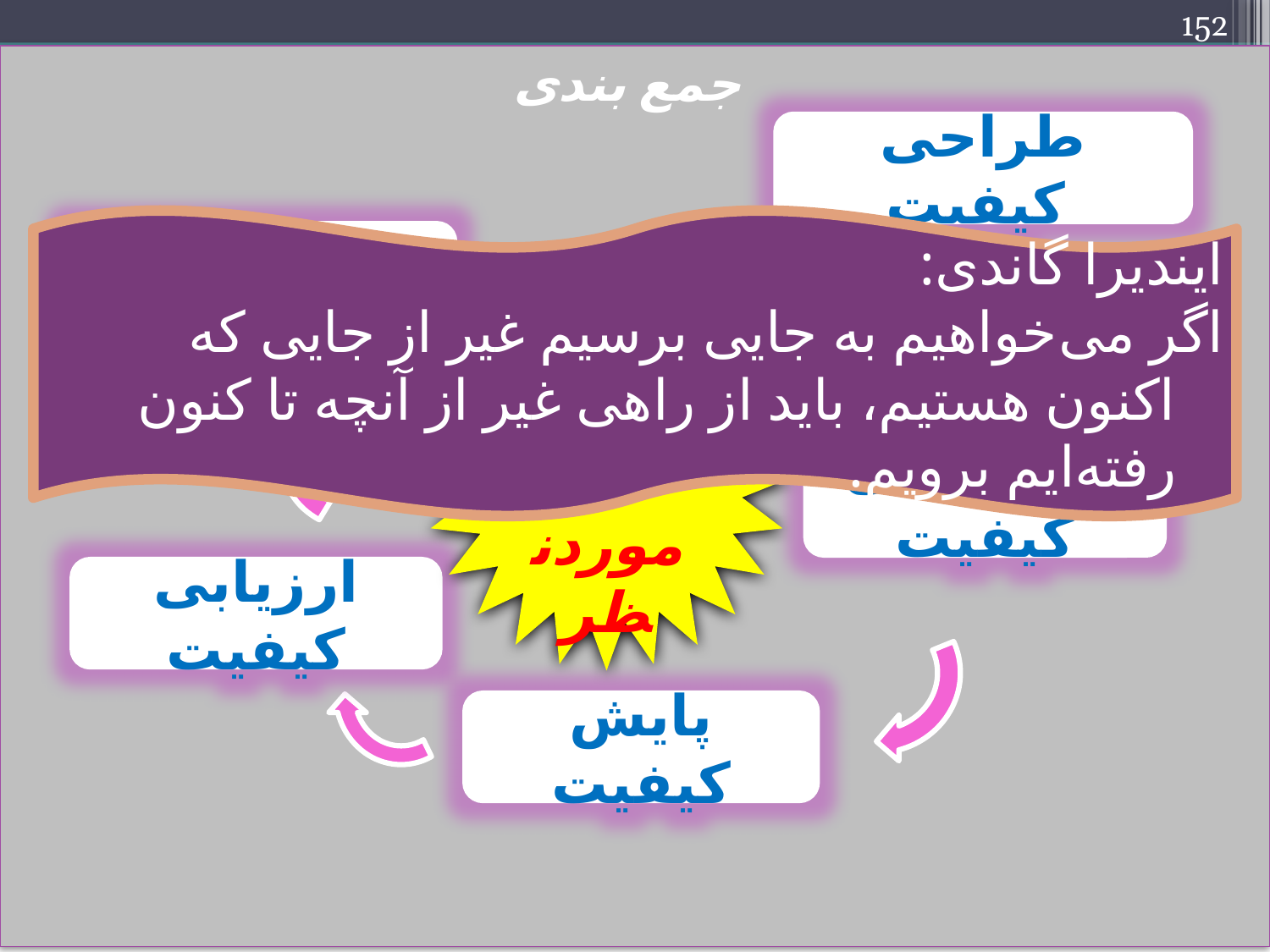

152
جمع بندی

طراحی کیفیت
ایندیرا گاندی:
	اگر می‌خواهیم به جایی برسیم غیر از جایی که اکنون هستیم، باید از راهی غیر از آنچه تا کنون رفته‌ایم برویم.
بهبود کیفیت
 کیفیت موردنظر

فرآیندهای کیفیت
ارزیابی کیفیت

پایش کیفیت